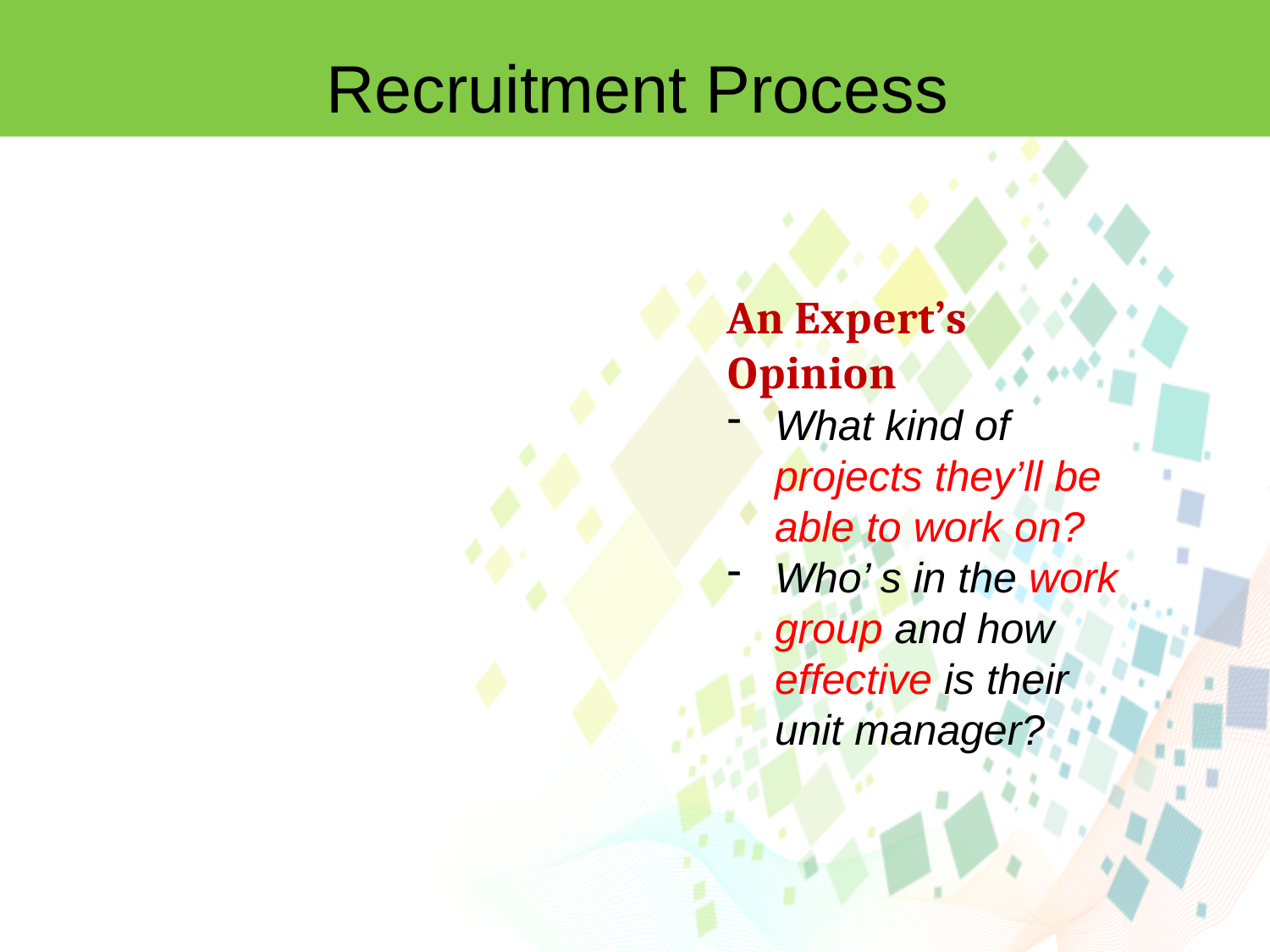

Recruitment Process
An Expert’s Opinion
What kind of projects they’ll be able to work on?
Who’ s in the work group and how effective is their unit manager?